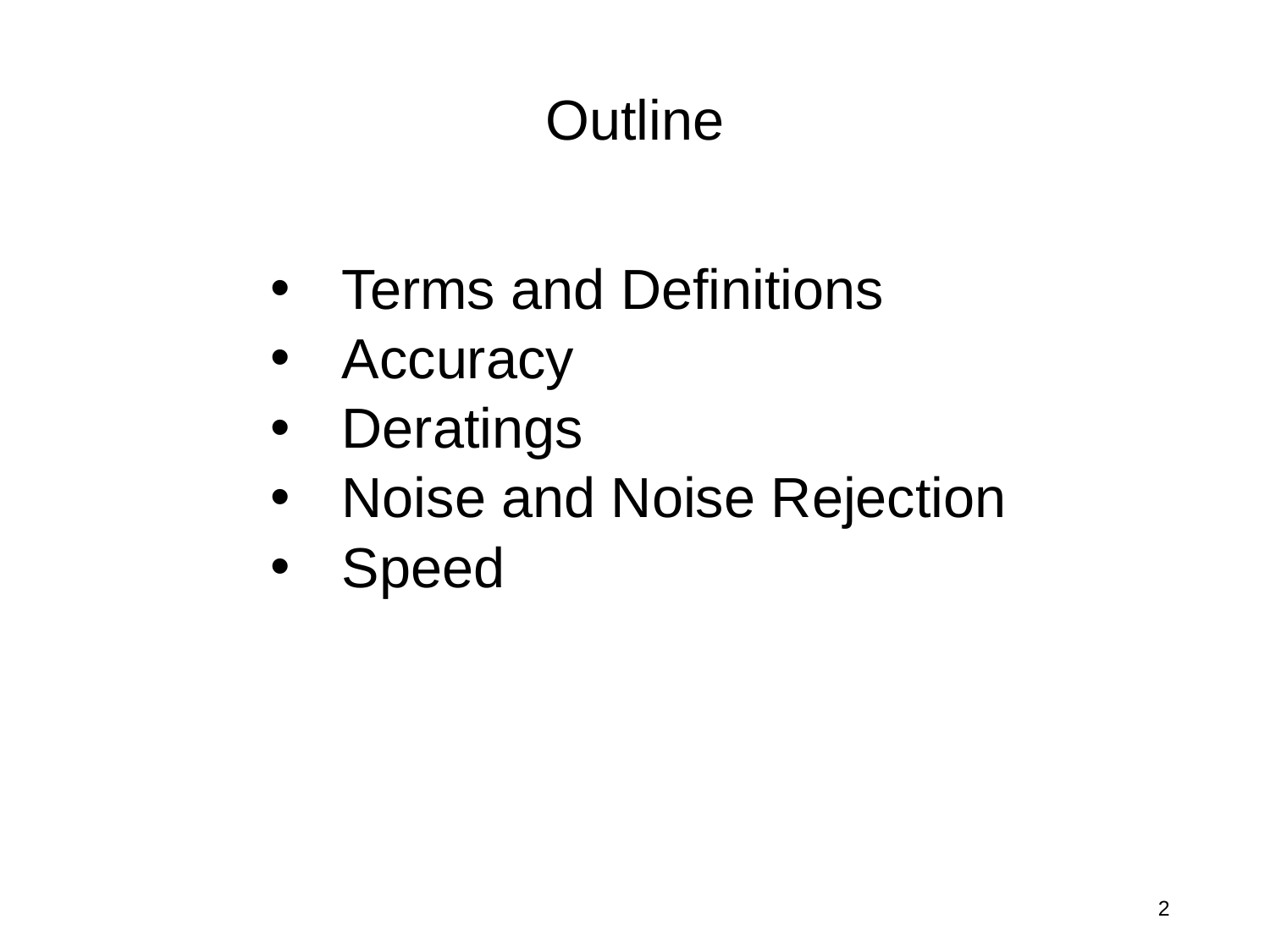

Outline
Terms and Definitions
Accuracy
Deratings
Noise and Noise Rejection
Speed
2